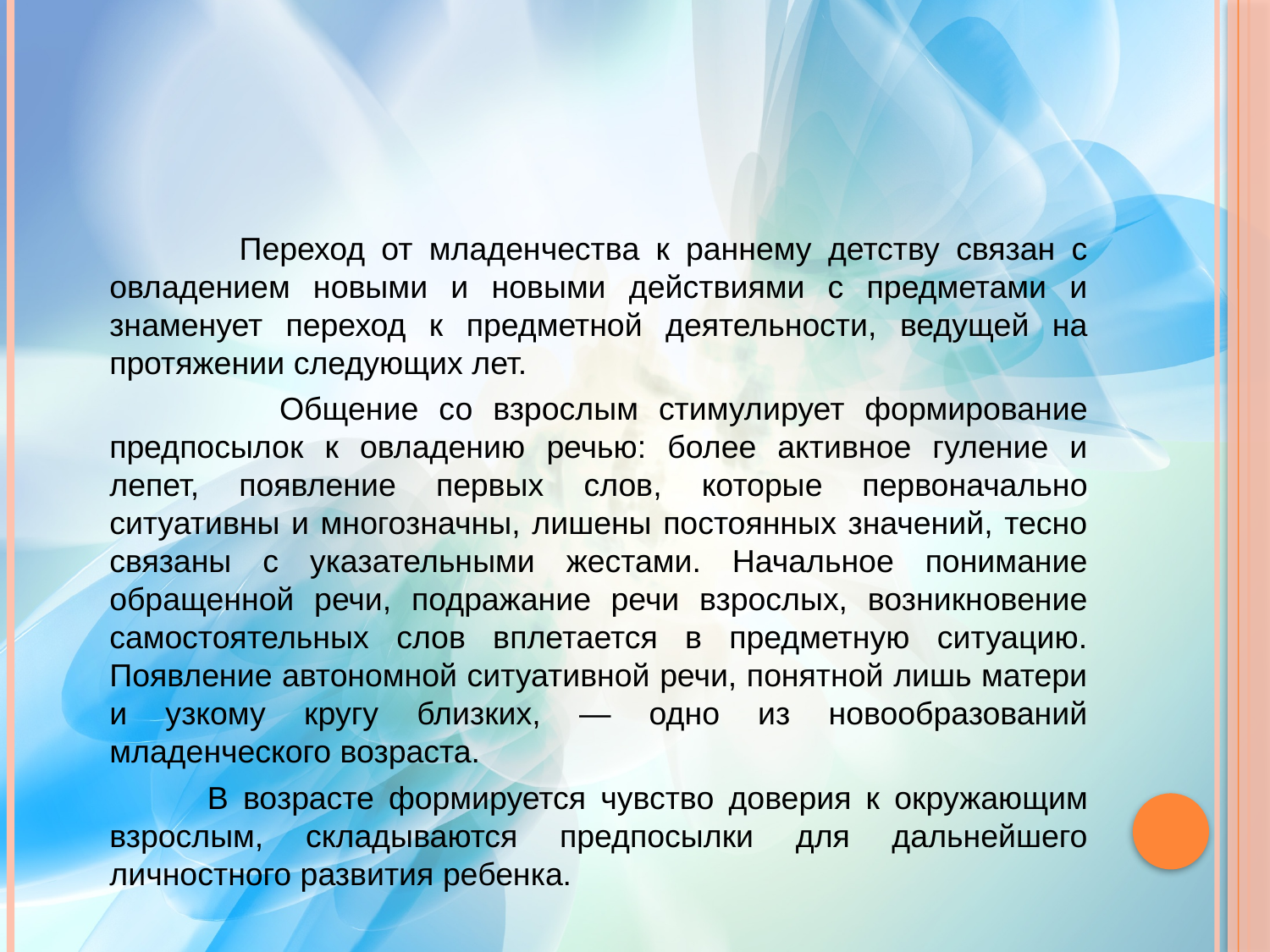

#
          Переход от младенчества к раннему детству связан с овладением новыми и новыми действиями с предметами и знаменует переход к предметной деятельности, ведущей на протяжении следующих лет.
          Общение со взрослым стимулирует формирование предпосылок к овладению речью: более активное гуление и лепет, появление первых слов, которые первоначально ситуативны и многозначны, лишены постоянных значений, тесно связаны с указательными жестами. Начальное понимание обращенной речи, подражание речи взрослых, возникновение самостоятельных слов вплетается в предметную ситуацию. Появление автономной ситуативной речи, понятной лишь матери и узкому кругу близких, — одно из новообразований младенческого возраста.
         В возрасте формируется чувство доверия к окружающим взрослым, складываются предпосылки для дальнейшего личностного развития ребенка.